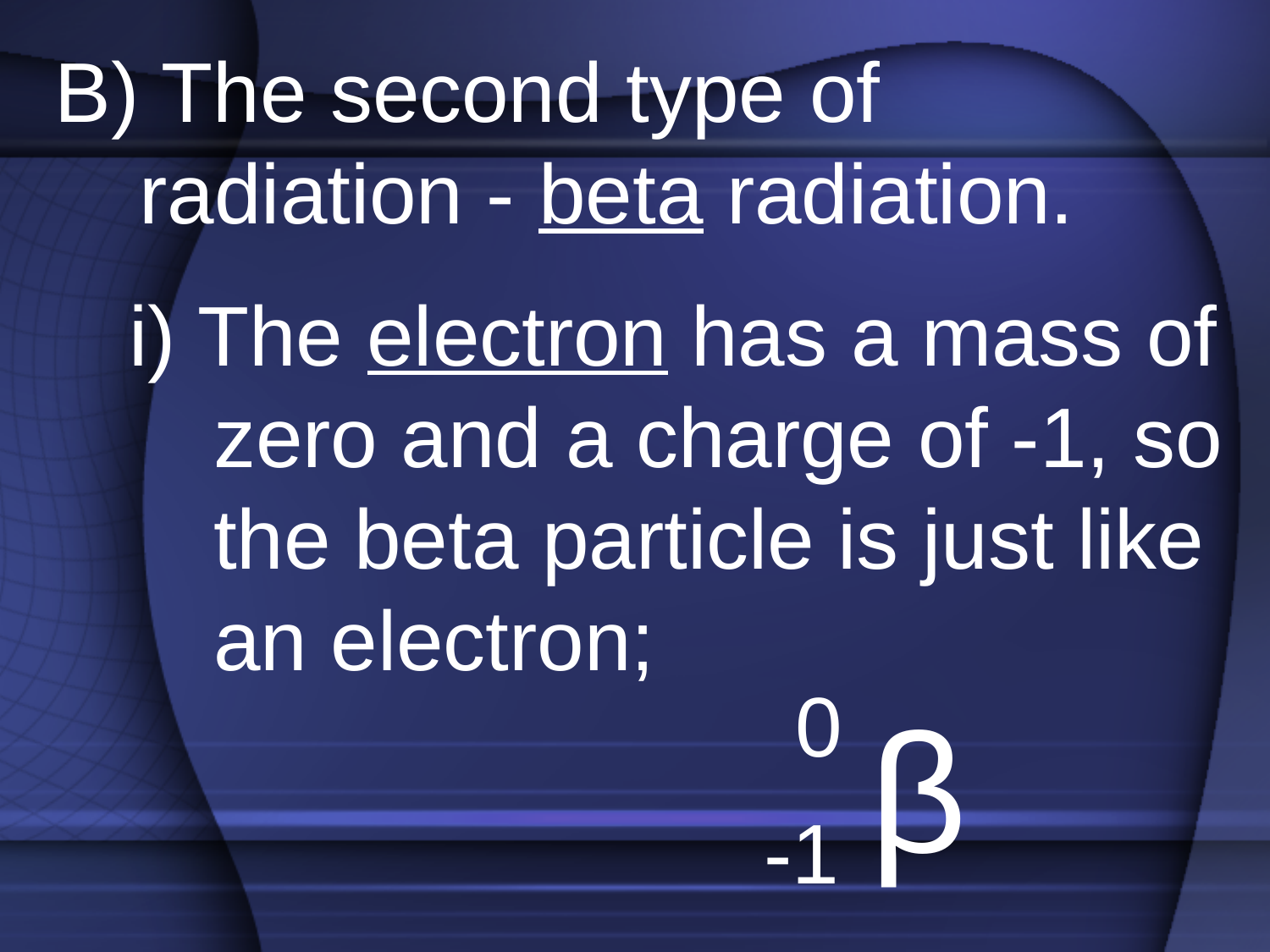

B) The second type of radiation - beta radiation.

i) The electron has a mass of zero and a charge of -1, so the beta particle is just like an electron;
0
β
-1